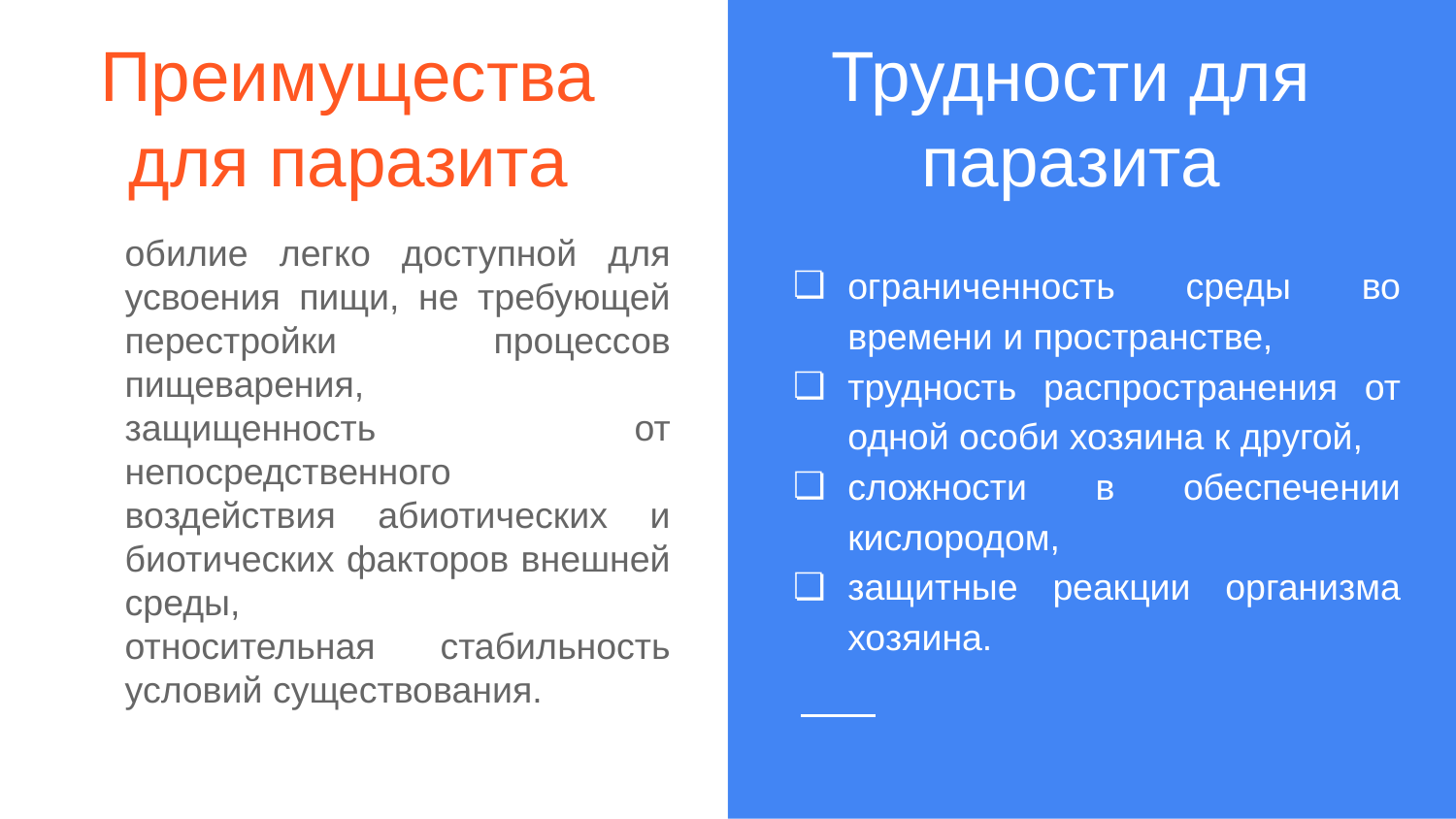

# Преимущества для паразита
Трудности для паразита
обилие легко доступной для усвоения пищи, не требующей перестройки процессов пищеварения,
защищенность от непосредственного воздействия абиотических и биотических факторов внешней среды,
относительная стабильность условий существования.
ограниченность среды во времени и пространстве,
трудность распространения от одной особи хозяина к другой,
сложности в обеспечении кислородом,
защитные реакции организма хозяина.